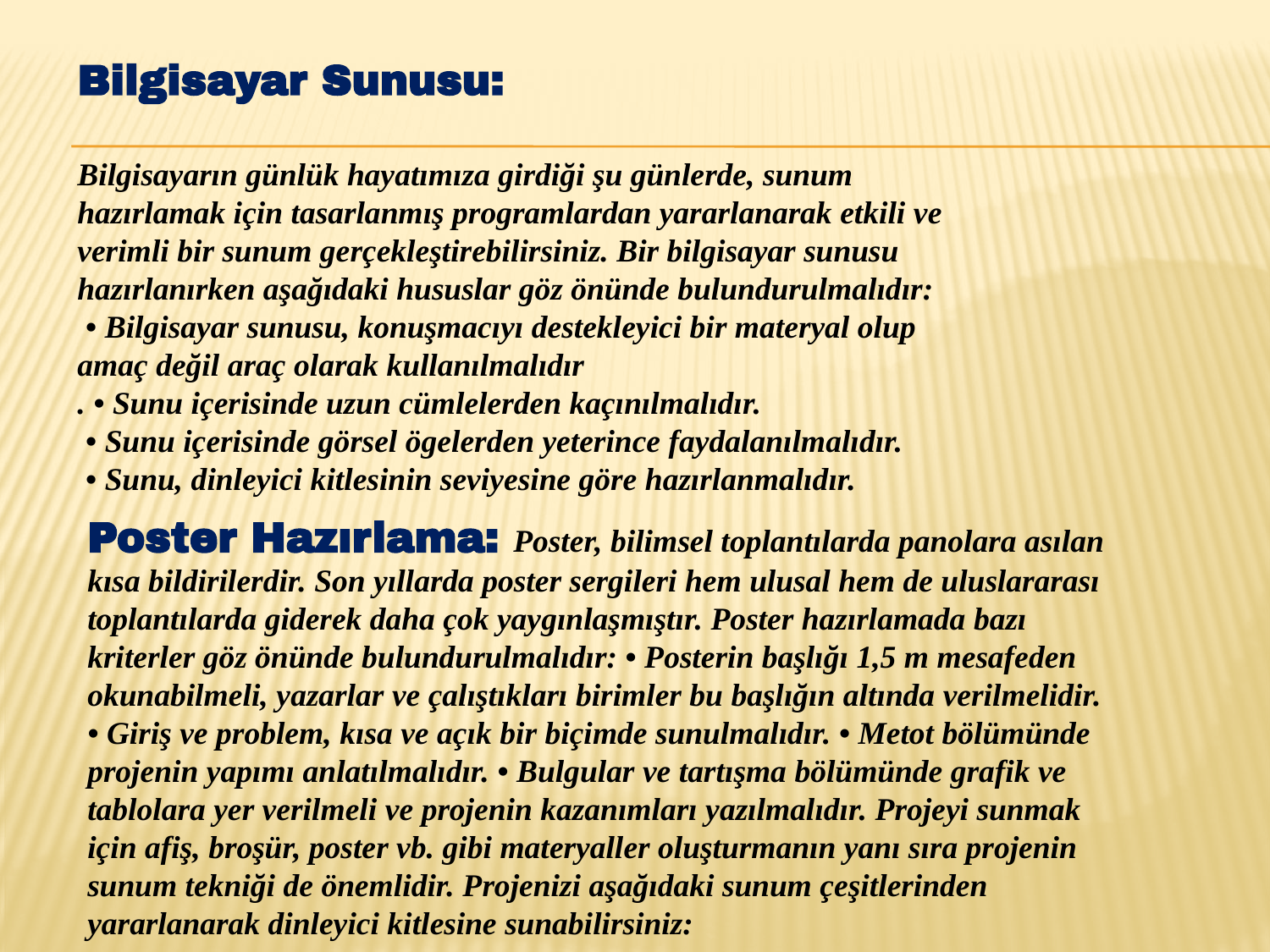

Bilgisayar Sunusu:

Bilgisayarın günlük hayatımıza girdiği şu günlerde, sunum hazırlamak için tasarlanmış programlardan yararlanarak etkili ve verimli bir sunum gerçekleştirebilirsiniz. Bir bilgisayar sunusu hazırlanırken aşağıdaki hususlar göz önünde bulundurulmalıdır:
 • Bilgisayar sunusu, konuşmacıyı destekleyici bir materyal olup amaç değil araç olarak kullanılmalıdır
. • Sunu içerisinde uzun cümlelerden kaçınılmalıdır.
 • Sunu içerisinde görsel ögelerden yeterince faydalanılmalıdır.
 • Sunu, dinleyici kitlesinin seviyesine göre hazırlanmalıdır.
Poster Hazırlama: Poster, bilimsel toplantılarda panolara asılan kısa bildirilerdir. Son yıllarda poster sergileri hem ulusal hem de uluslararası toplantılarda giderek daha çok yaygınlaşmıştır. Poster hazırlamada bazı kriterler göz önünde bulundurulmalıdır: • Posterin başlığı 1,5 m mesafeden okunabilmeli, yazarlar ve çalıştıkları birimler bu başlığın altında verilmelidir. • Giriş ve problem, kısa ve açık bir biçimde sunulmalıdır. • Metot bölümünde projenin yapımı anlatılmalıdır. • Bulgular ve tartışma bölümünde grafik ve tablolara yer verilmeli ve projenin kazanımları yazılmalıdır. Projeyi sunmak için afiş, broşür, poster vb. gibi materyaller oluşturmanın yanı sıra projenin sunum tekniği de önemlidir. Projenizi aşağıdaki sunum çeşitlerinden yararlanarak dinleyici kitlesine sunabilirsiniz: